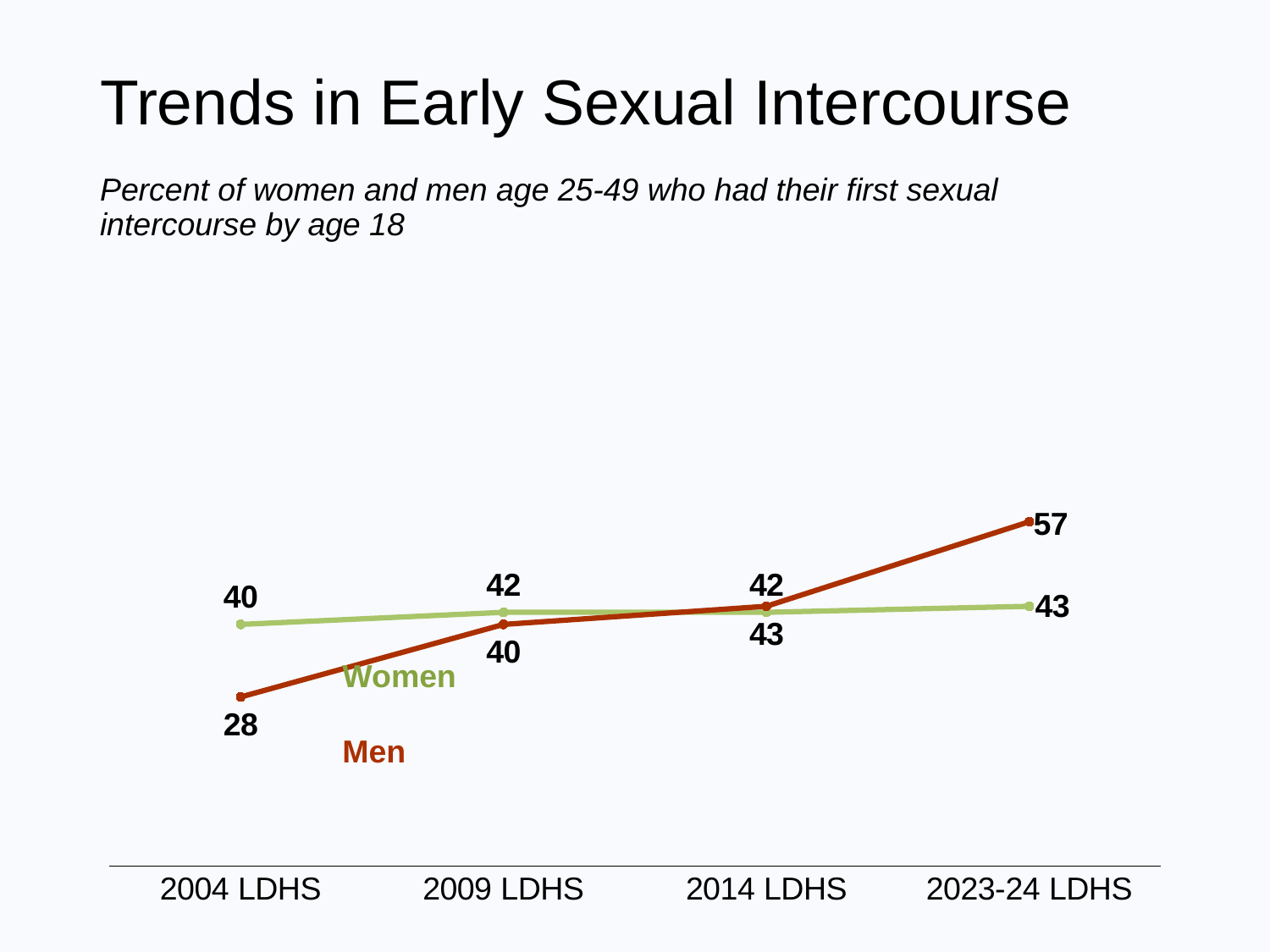

# Trends in Early Sexual Intercourse
Percent of women and men age 25-49 who had their first sexual intercourse by age 18

### Chart

| Category | Women | Men |
|---|---|---|
| 2004 LDHS | 40.0 | 28.0 |
| 2009 LDHS | 42.0 | 40.0 |
| 2014 LDHS | 42.0 | 43.0 |
| 2023-24 LDHS | 43.0 | 57.0 |
Women
Men